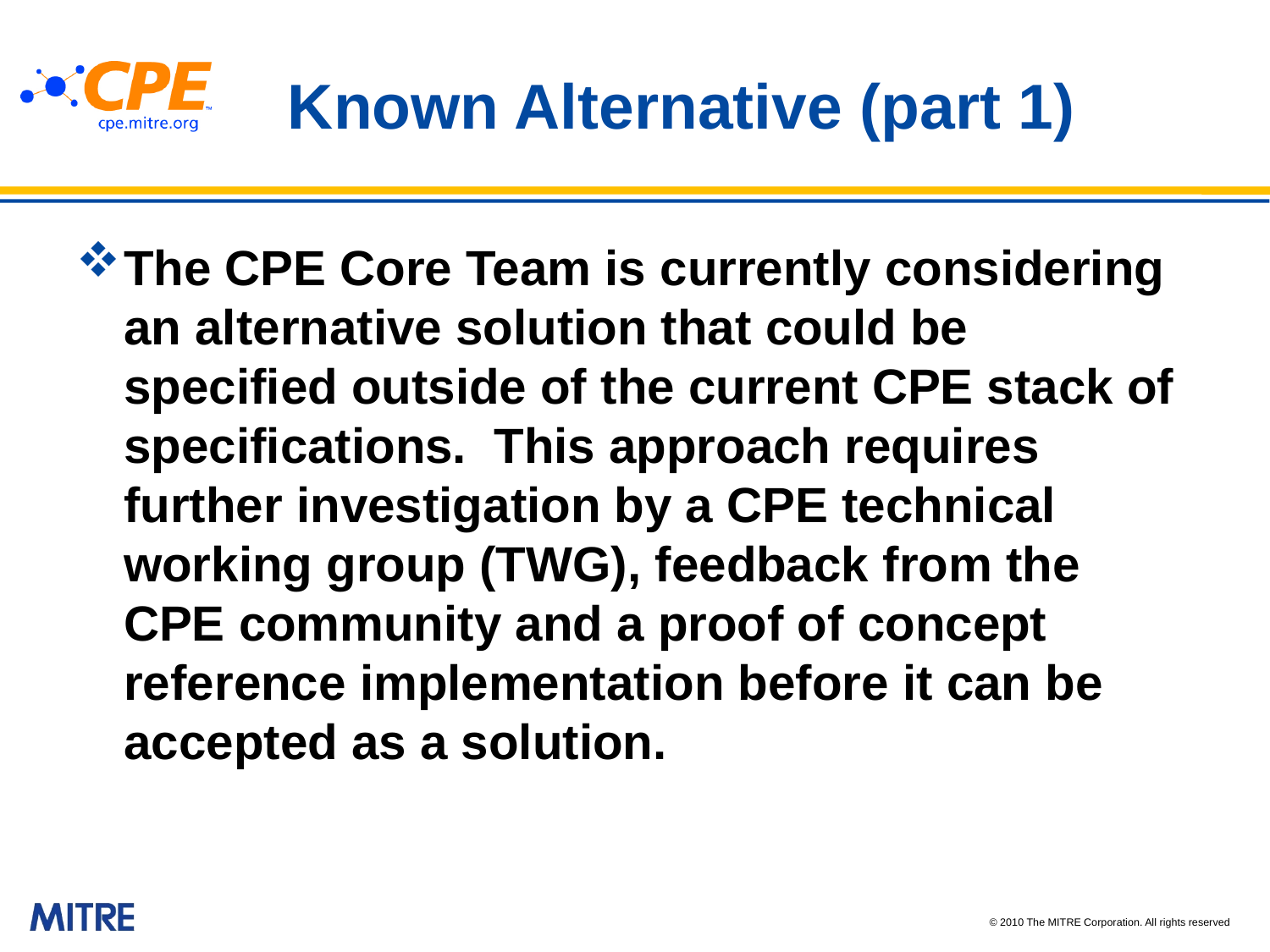

# Known Alternative (part 1)
The CPE Core Team is currently considering an alternative solution that could be specified outside of the current CPE stack of specifications.  This approach requires further investigation by a CPE technical working group (TWG), feedback from the CPE community and a proof of concept reference implementation before it can be accepted as a solution.